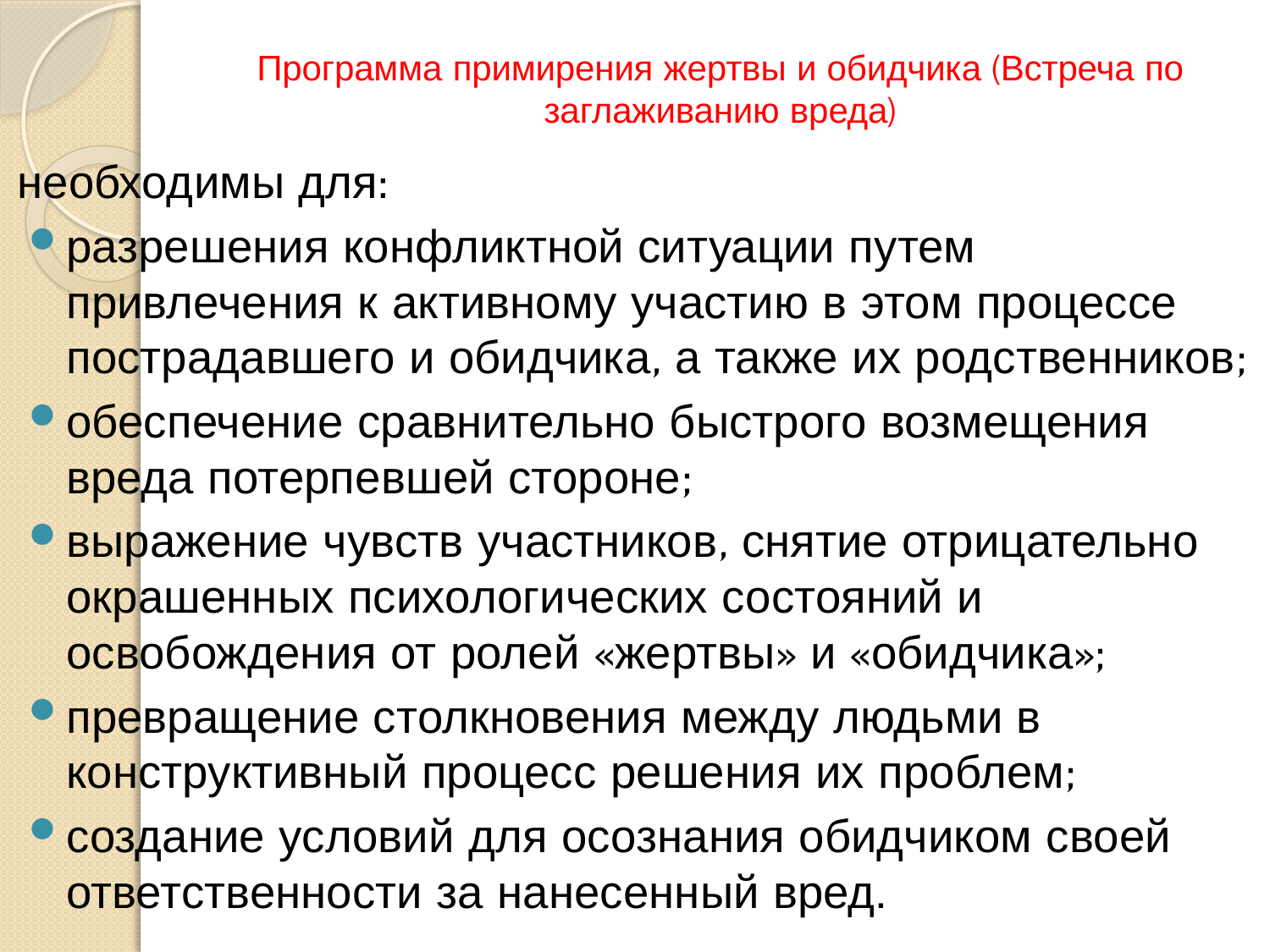

# Программа примирения жертвы и обидчика (Встреча по заглаживанию вреда)
необходимы для:
разрешения конфликтной ситуации путем привлечения к активному участию в этом процессе пострадавшего и обидчика, а также их родственников;
обеспечение сравнительно быстрого возмещения вреда потерпевшей стороне;
выражение чувств участников, снятие отрицательно окрашенных психологических состояний и освобождения от ролей «жертвы» и «обидчика»;
превращение столкновения между людьми в конструктивный процесс решения их проблем;
создание условий для осознания обидчиком своей ответственности за нанесенный вред.